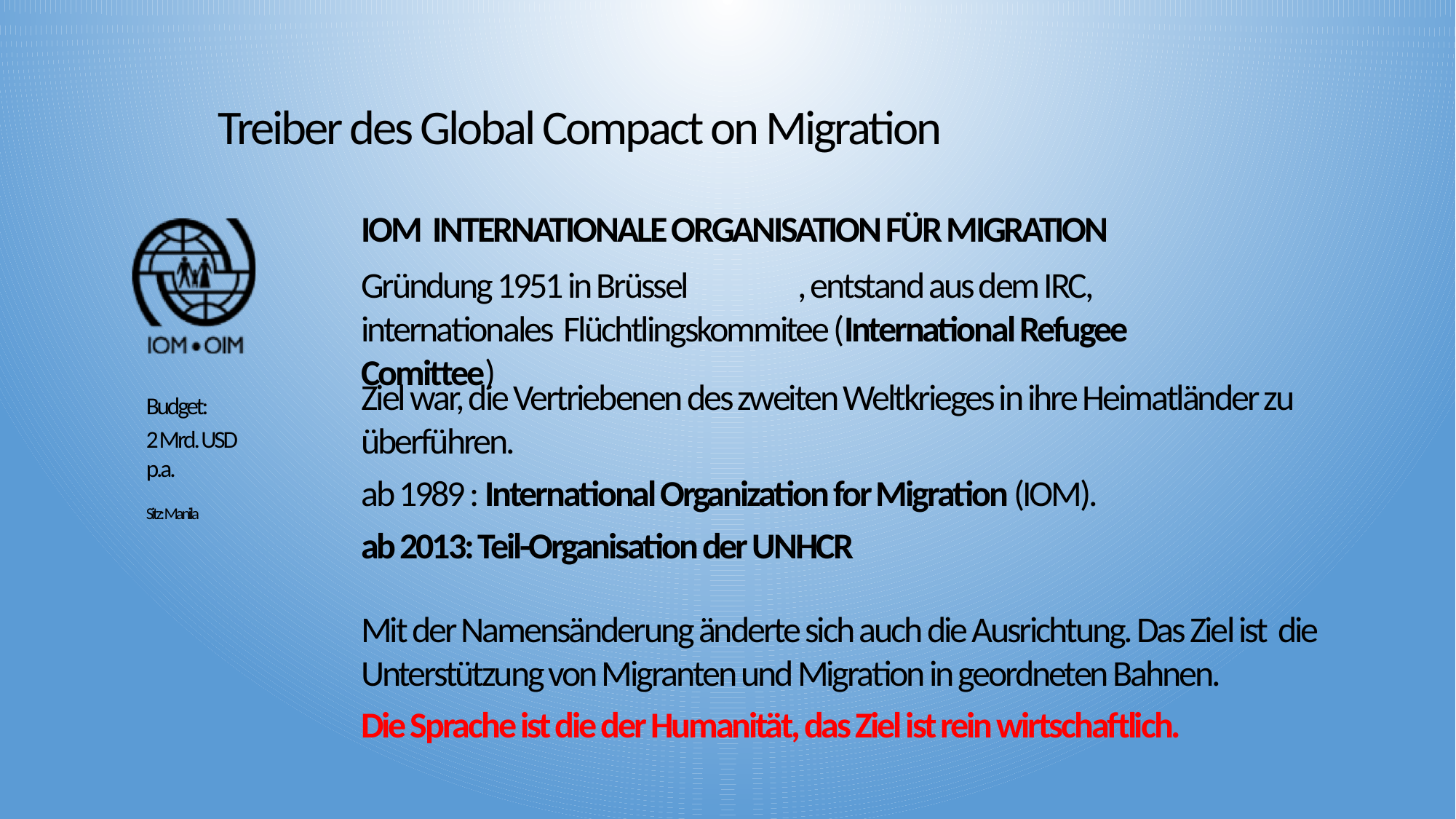

# Treiber des Global Compact on Migration
IOM	INTERNATIONALE ORGANISATION FÜR MIGRATION
Gründung 1951 in Brüssel	, entstand aus dem IRC, internationales  Flüchtlingskommitee (International Refugee Comittee)

Ziel war, die Vertriebenen des zweiten Weltkrieges in ihre Heimatländer zu  überführen.
ab 1989 : International Organization for Migration (IOM).
ab 2013: Teil-Organisation der UNHCR
Budget:
2 Mrd. USD p.a.
Sitz: Manila
Mit der Namensänderung änderte sich auch die Ausrichtung. Das Ziel ist  die Unterstützung von Migranten und Migration in geordneten Bahnen.
Die Sprache ist die der Humanität, das Ziel ist rein wirtschaftlich.